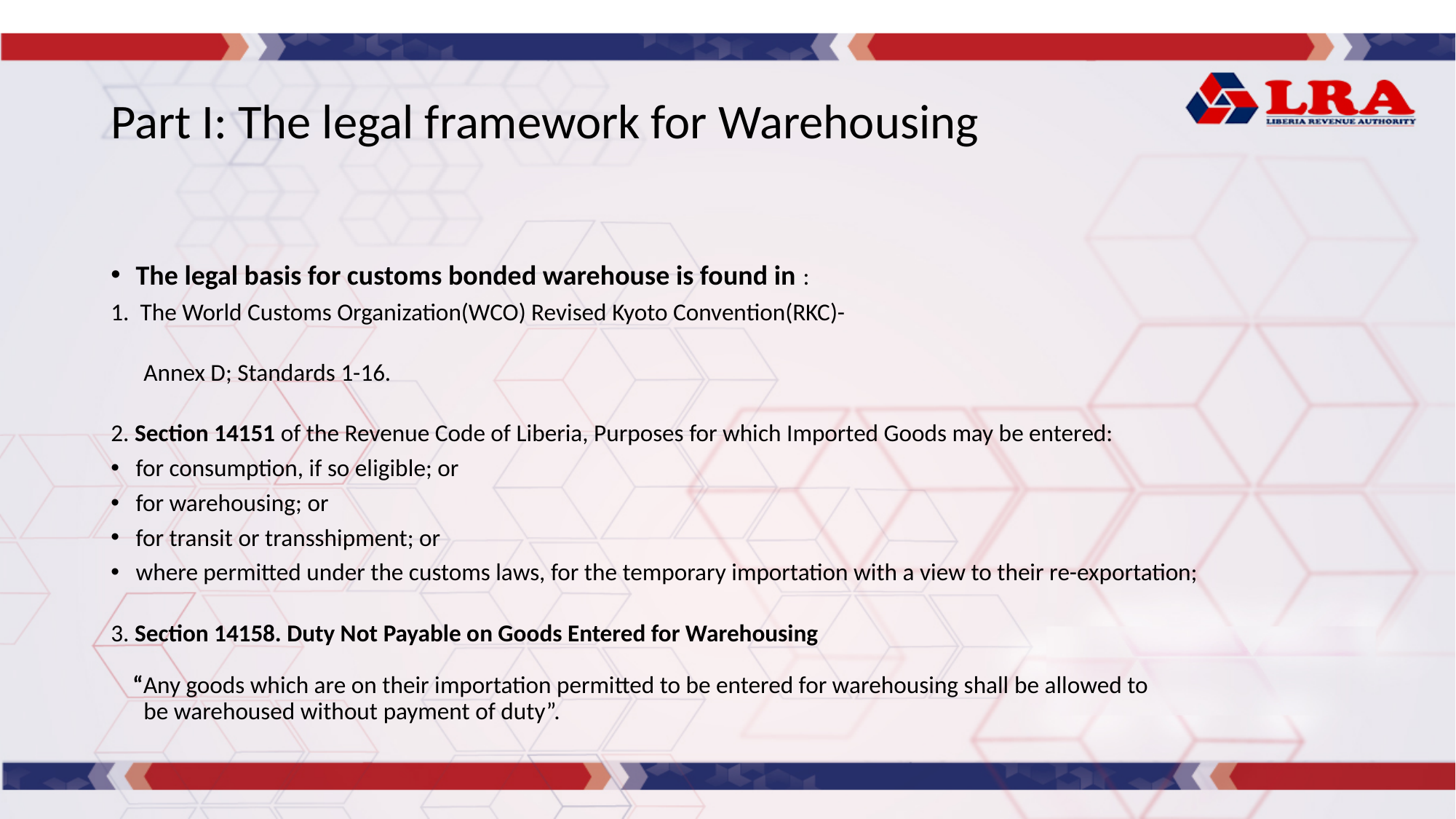

# Part I: The legal framework for Warehousing

The legal basis for customs bonded warehouse is found in :
1.  The World Customs Organization(WCO) Revised Kyoto Convention(RKC)-
      Annex D; Standards 1-16.
2. Section 14151 of the Revenue Code of Liberia, Purposes for which Imported Goods may be entered:
for consumption, if so eligible; or
for warehousing; or
for transit or transshipment; or
where permitted under the customs laws, for the temporary importation with a view to their re-exportation;
3. Section 14158. Duty Not Payable on Goods Entered for Warehousing
    “Any goods which are on their importation permitted to be entered for warehousing shall be allowed to
      be warehoused without payment of duty”.